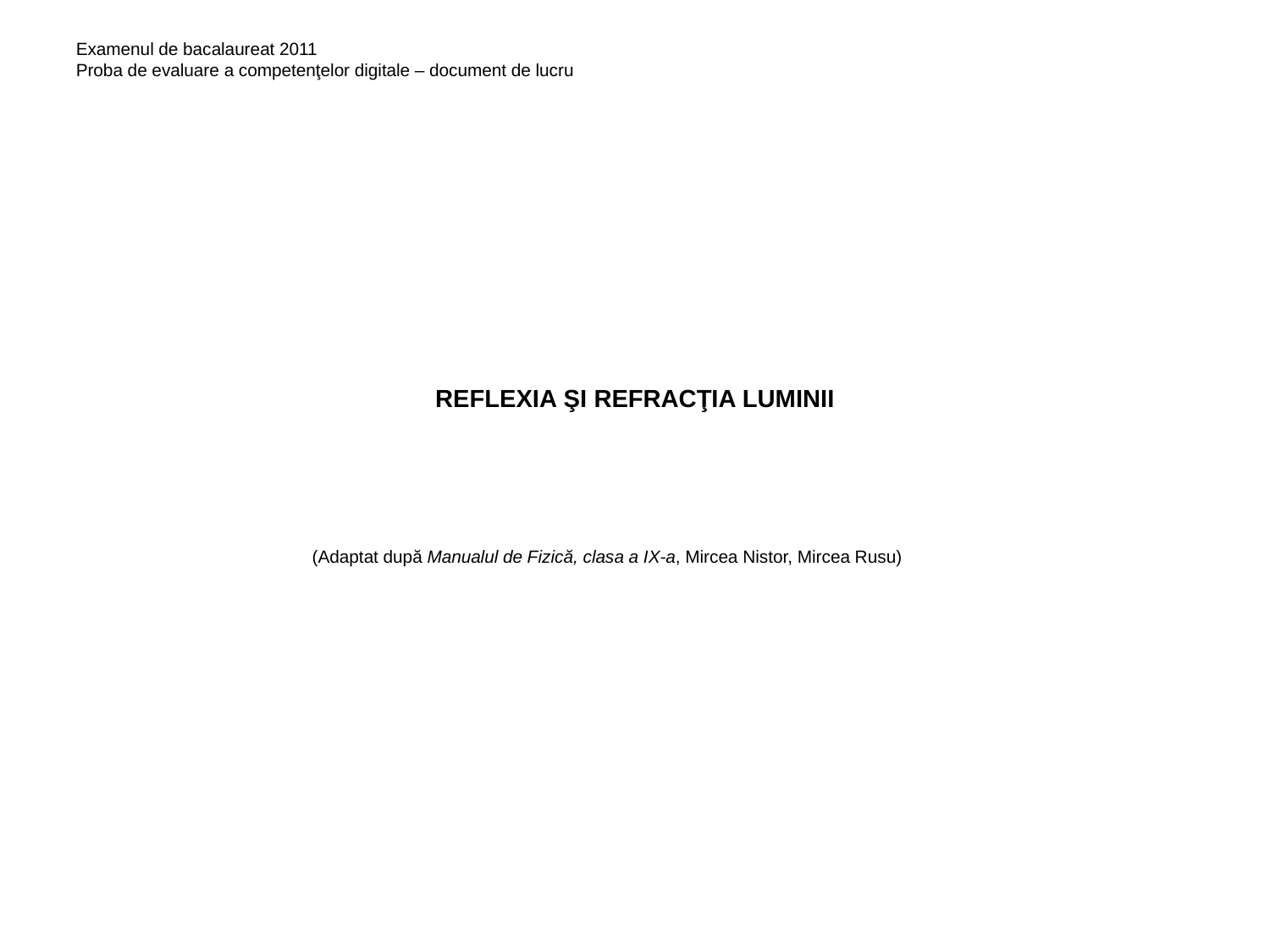

Examenul de bacalaureat 2011
Proba de evaluare a competenţelor digitale – document de lucru
# REFLEXIA ŞI REFRACŢIA LUMINII
(Adaptat după Manualul de Fizică, clasa a IX-a, Mircea Nistor, Mircea Rusu)